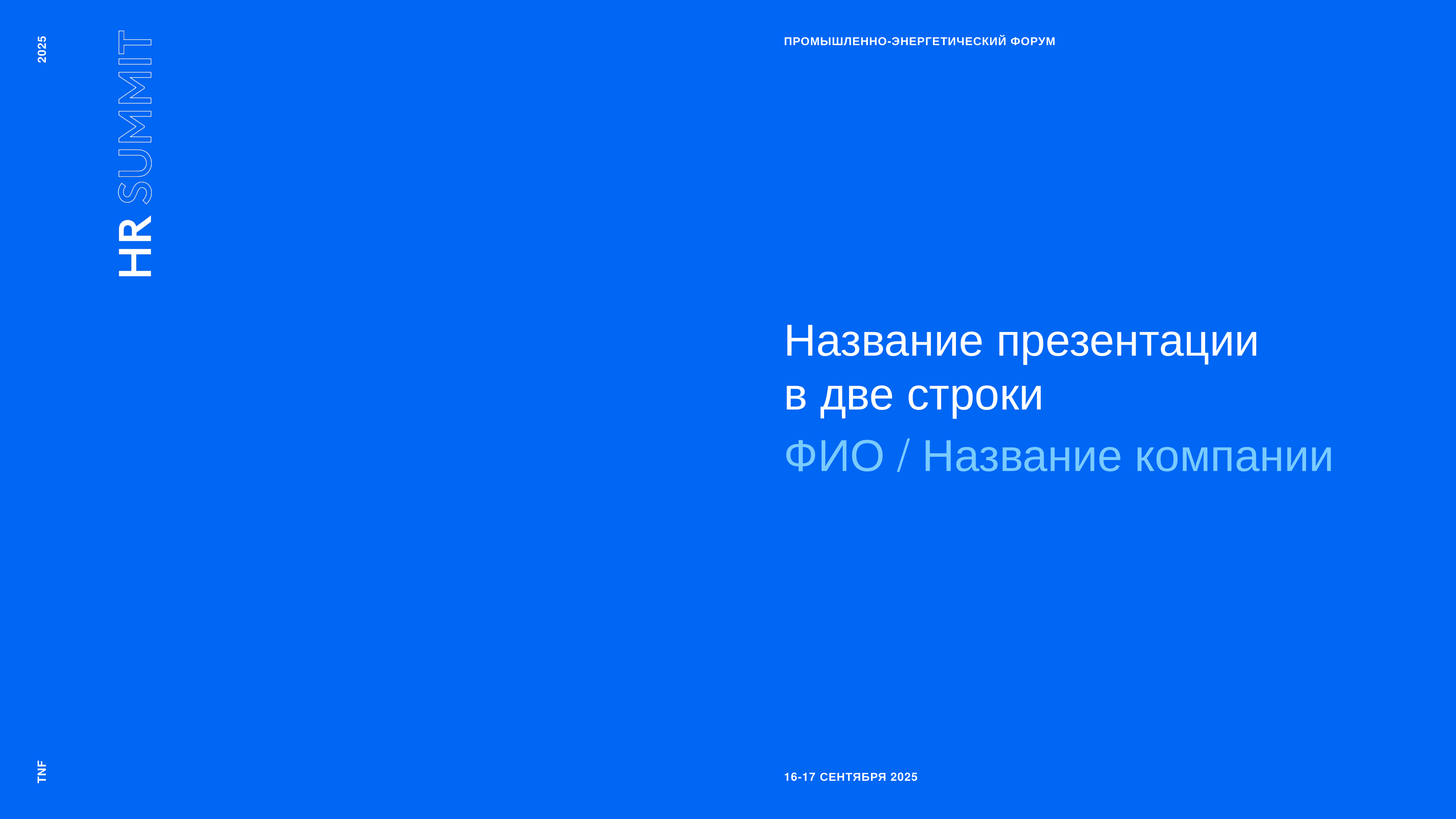

Название презентации
в две строки
ФИО / Название компании